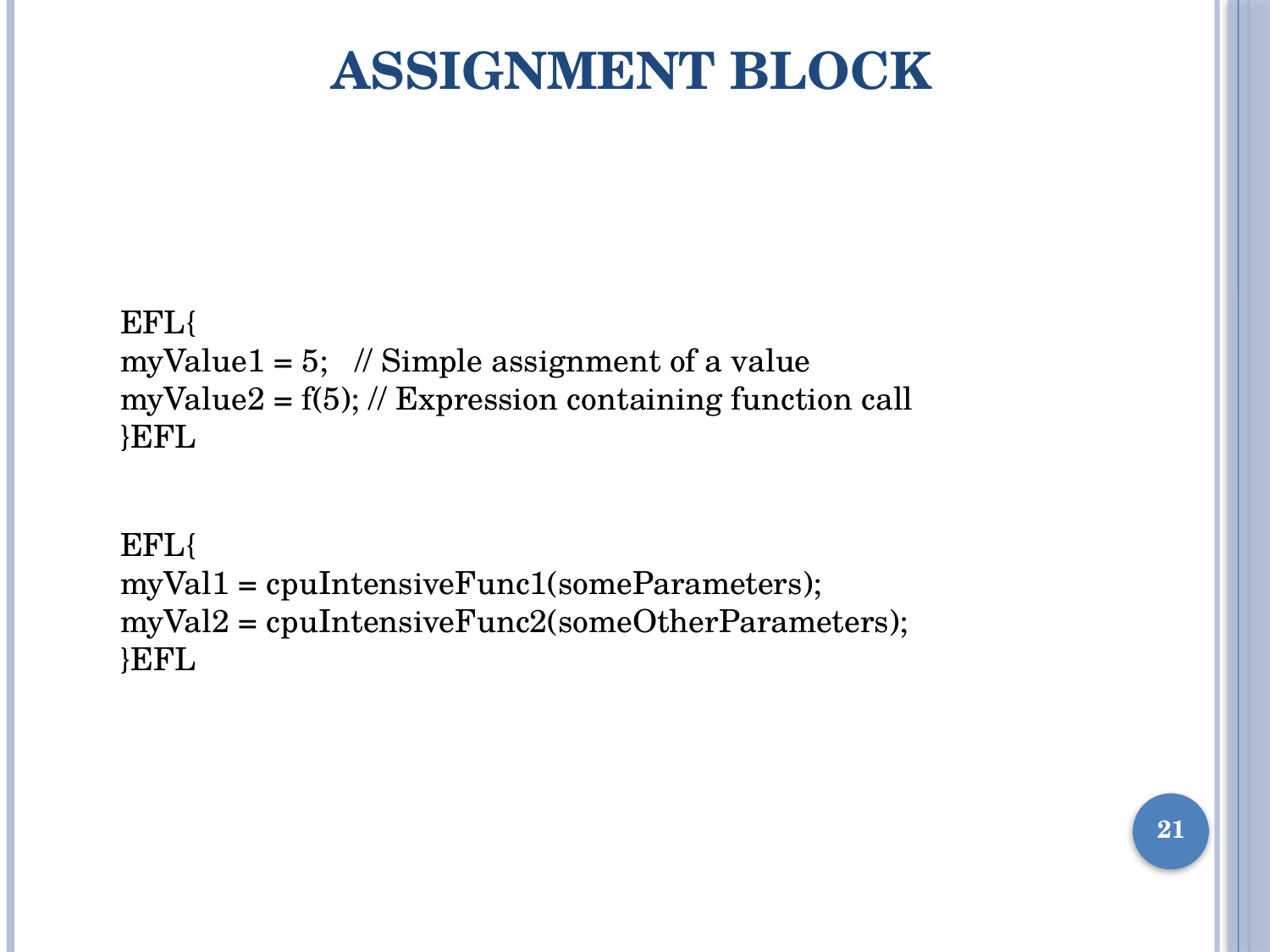

# Assignment block
EFL{
myValue1 = 5;   // Simple assignment of a value
myValue2 = f(5); // Expression containing function call
}EFL
EFL{
myVal1 = cpuIntensiveFunc1(someParameters);
myVal2 = cpuIntensiveFunc2(someOtherParameters);
}EFL
21